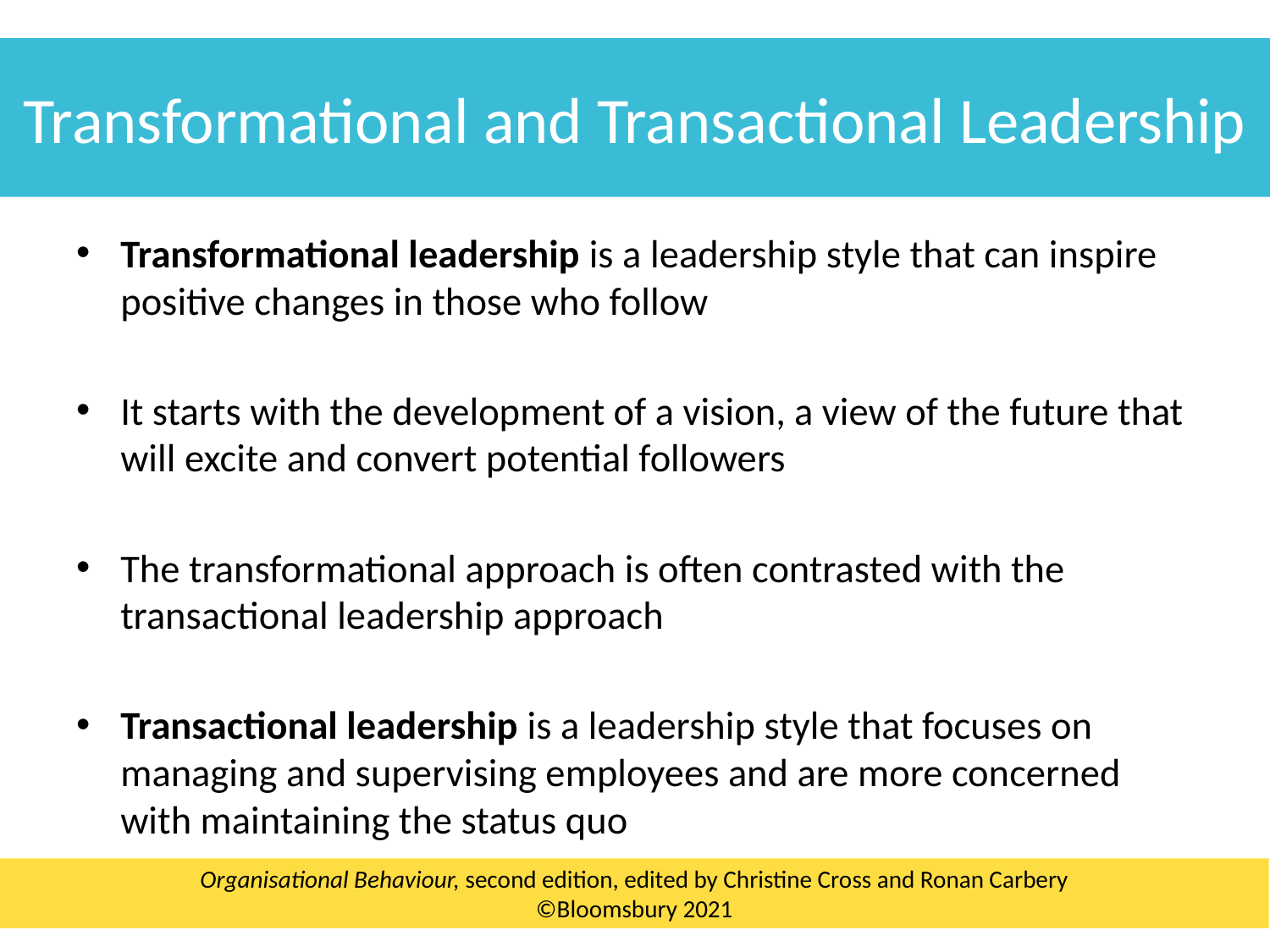

Transformational and Transactional Leadership
Transformational leadership is a leadership style that can inspire positive changes in those who follow

It starts with the development of a vision, a view of the future that will excite and convert potential followers

The transformational approach is often contrasted with the transactional leadership approach

Transactional leadership is a leadership style that focuses on managing and supervising employees and are more concerned with maintaining the status quo